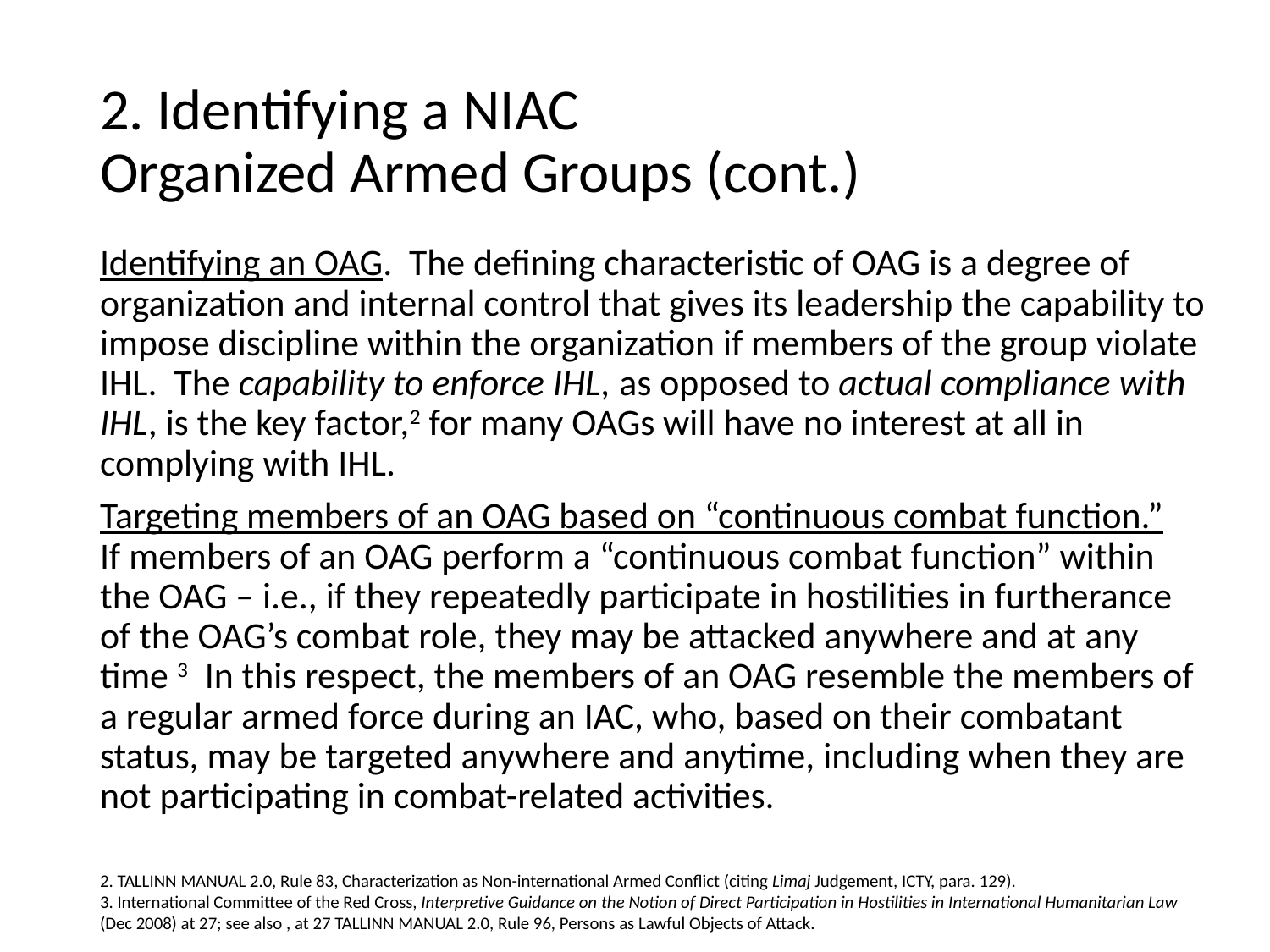

# 2. Identifying a NIAC Organized Armed Groups (cont.)
Identifying an OAG.  The defining characteristic of OAG is a degree of organization and internal control that gives its leadership the capability to impose discipline within the organization if members of the group violate IHL.  The capability to enforce IHL, as opposed to actual compliance with IHL, is the key factor,2 for many OAGs will have no interest at all in complying with IHL.
Targeting members of an OAG based on “continuous combat function.”   If members of an OAG perform a “continuous combat function” within the OAG – i.e., if they repeatedly participate in hostilities in furtherance of the OAG’s combat role, they may be attacked anywhere and at any time 3  In this respect, the members of an OAG resemble the members of a regular armed force during an IAC, who, based on their combatant status, may be targeted anywhere and anytime, including when they are not participating in combat-related activities.

2. TALLINN MANUAL 2.0, Rule 83, Characterization as Non-international Armed Conflict (citing Limaj Judgement, ICTY, para. 129).
3. International Committee of the Red Cross, Interpretive Guidance on the Notion of Direct Participation in Hostilities in International Humanitarian Law (Dec 2008) at 27; see also , at 27 TALLINN MANUAL 2.0, Rule 96, Persons as Lawful Objects of Attack.